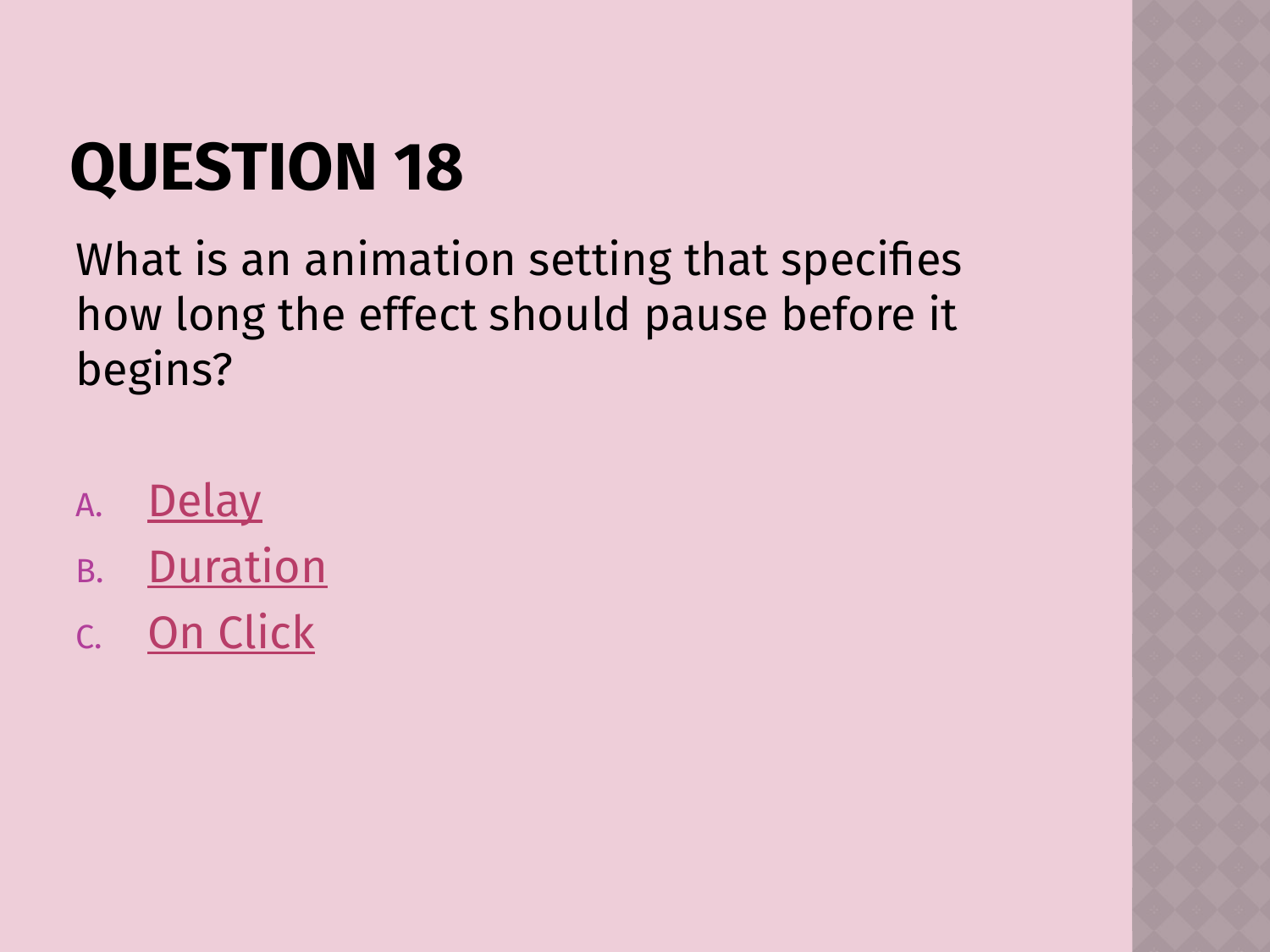

# Question 18
What is an animation setting that specifies how long the effect should pause before it begins?

Delay
Duration
On Click